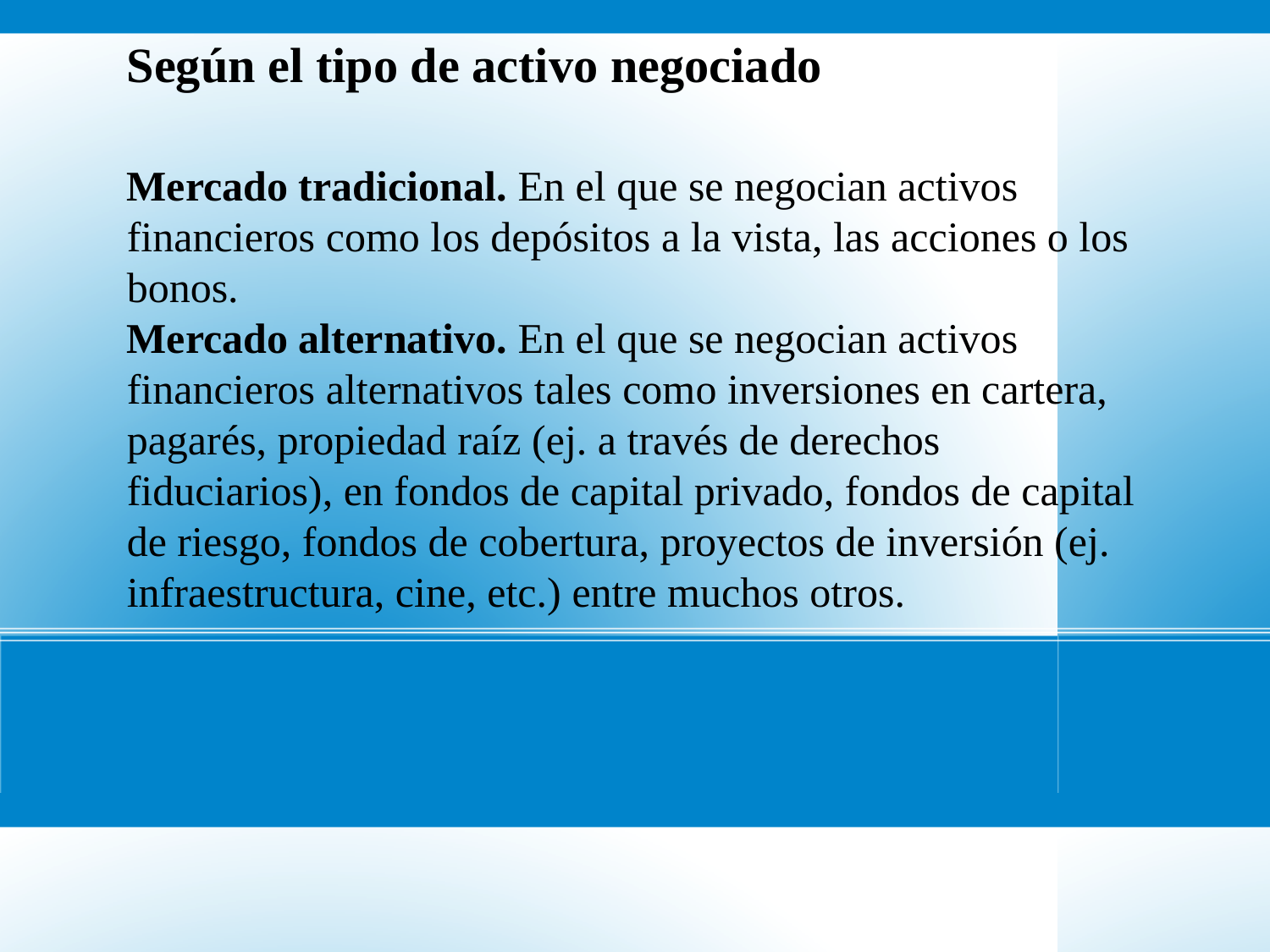

Según el tipo de activo negociado

Mercado tradicional. En el que se negocian activos financieros como los depósitos a la vista, las acciones o los bonos.
Mercado alternativo. En el que se negocian activos financieros alternativos tales como inversiones en cartera, pagarés, propiedad raíz (ej. a través de derechos fiduciarios), en fondos de capital privado, fondos de capital de riesgo, fondos de cobertura, proyectos de inversión (ej. infraestructura, cine, etc.) entre muchos otros.